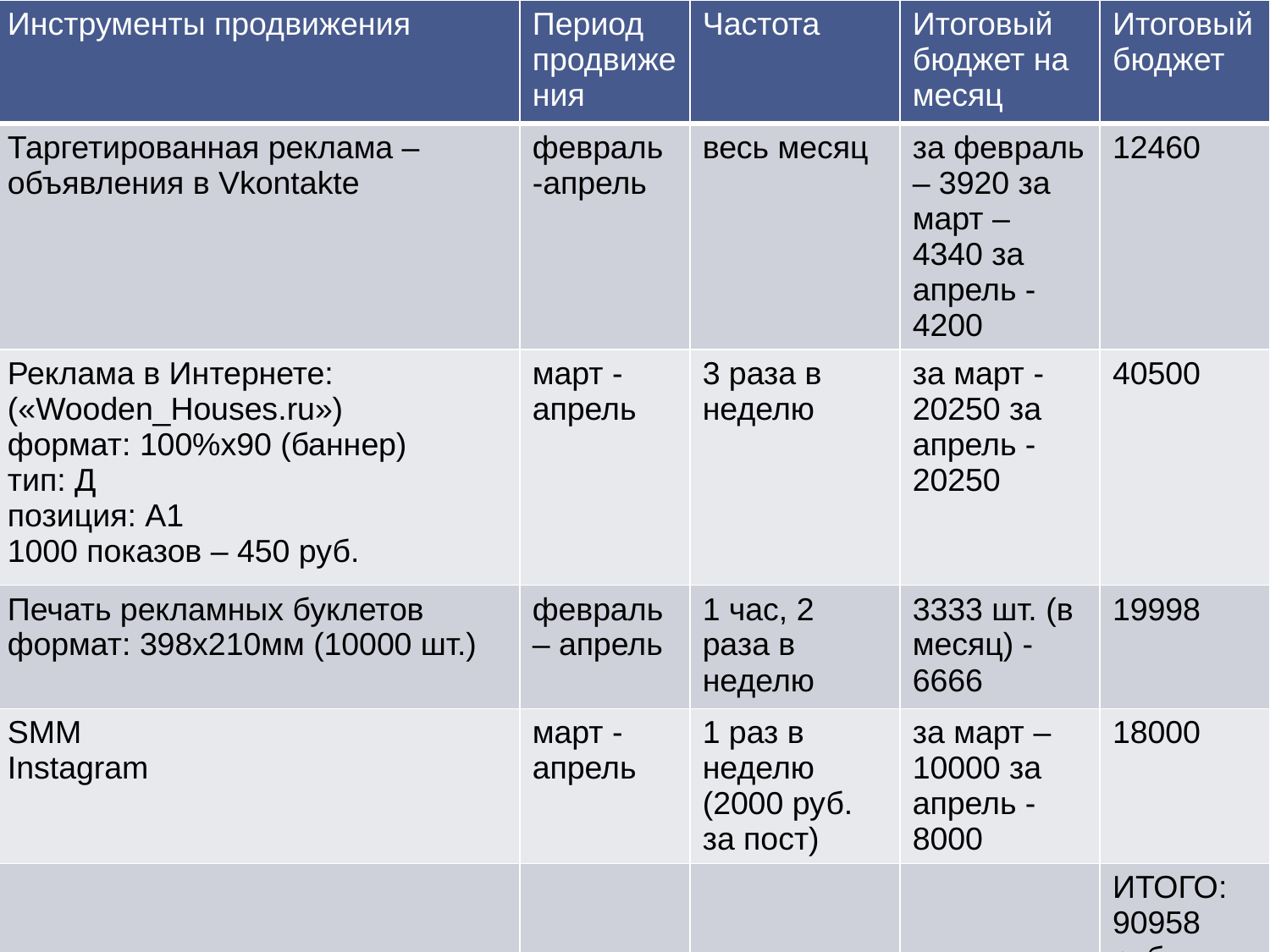

| Инструменты продвижения | Период продвижения | Частота | Итоговый бюджет на месяц | Итоговый бюджет |
| --- | --- | --- | --- | --- |
| Таргетированная реклама – объявления в Vkontakte | февраль -апрель | весь месяц | за февраль – 3920 за март – 4340 за апрель -4200 | 12460 |
| Реклама в Интернете: («Wooden\_Houses.ru») формат: 100%х90 (баннер) тип: Д позиция: А1 1000 показов – 450 руб. | март - апрель | 3 раза в неделю | за март -20250 за апрель - 20250 | 40500 |
| Печать рекламных буклетов формат: 398х210мм (10000 шт.) | февраль – апрель | 1 час, 2 раза в неделю | 3333 шт. (в месяц) - 6666 | 19998 |
| SMM Instagram | март - апрель | 1 раз в неделю (2000 руб. за пост) | за март – 10000 за апрель - 8000 | 18000 |
|  |  |  |  | ИТОГО: 90958 руб. |